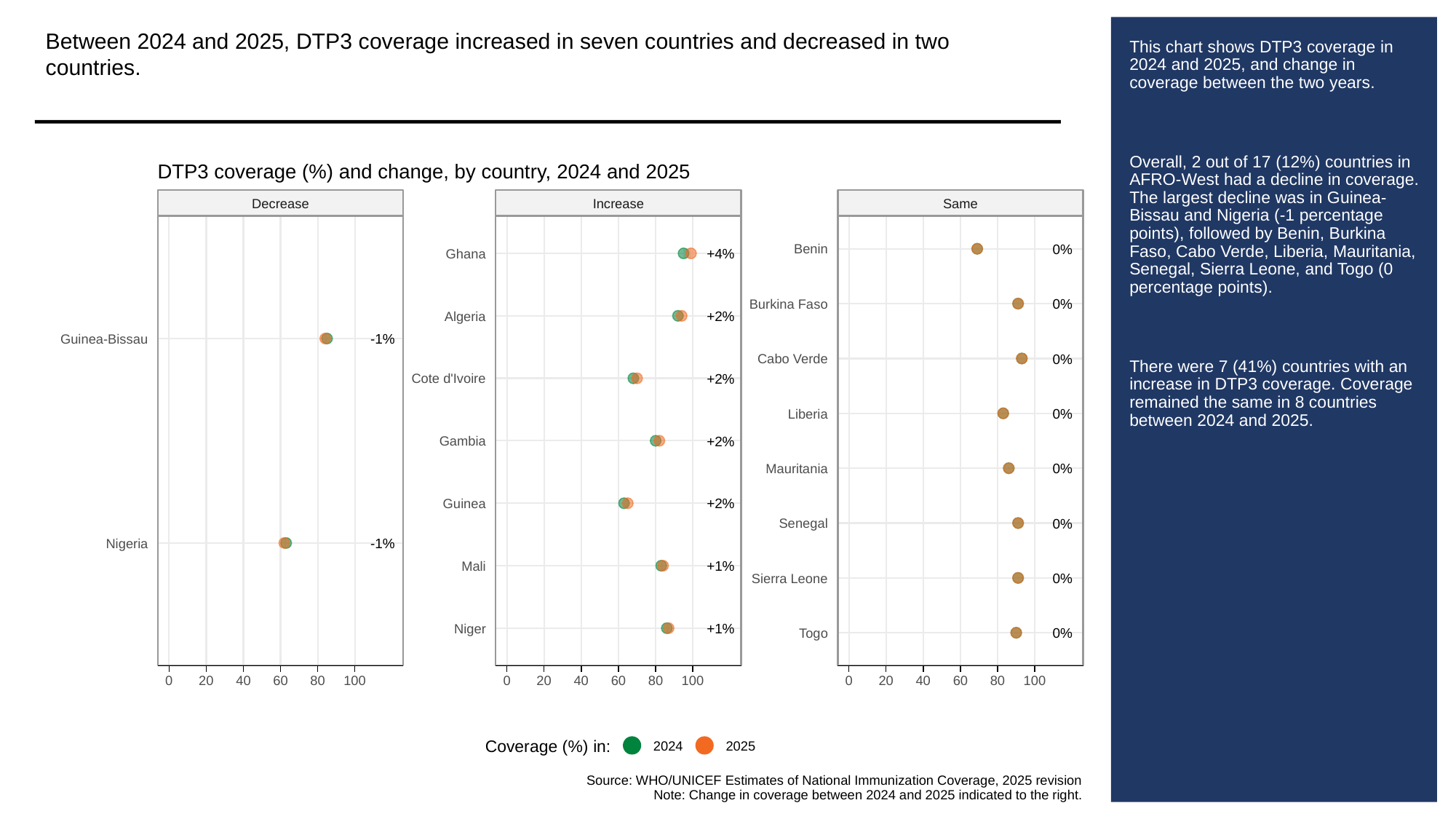

Between 2024 and 2025, DTP3 coverage increased in seven countries and decreased in two countries.
# This chart shows DTP3 coverage in 2024 and 2025, and change in coverage between the two years.

Overall, 2 out of 17 (12%) countries in AFRO-West had a decline in coverage. The largest decline was in Guinea-Bissau and Nigeria (-1 percentage points), followed by Benin, Burkina Faso, Cabo Verde, Liberia, Mauritania, Senegal, Sierra Leone, and Togo (0 percentage points).

There were 7 (41%) countries with an increase in DTP3 coverage. Coverage remained the same in 8 countries between 2024 and 2025.

DTP3 coverage (%) and change, by country, 2024 and 2025

Decrease
Increase
Same

0%
Benin

+4%
Ghana

0%
Burkina Faso

+2%
Algeria

-1%
Guinea-Bissau

0%
Cabo Verde

+2%
Cote d'Ivoire

0%
Liberia

+2%
Gambia

0%
Mauritania

+2%
Guinea

0%
Senegal

-1%
Nigeria

+1%
Mali

0%
Sierra Leone

+1%
Niger

0%
Togo

0
20
40
60
80
100
0
20
40
60
80
100
0
20
40
60
80
100

Coverage (%) in:
2024
2025
Source: WHO/UNICEF Estimates of National Immunization Coverage, 2025 revision
Note: Change in coverage between 2024 and 2025 indicated to the right.